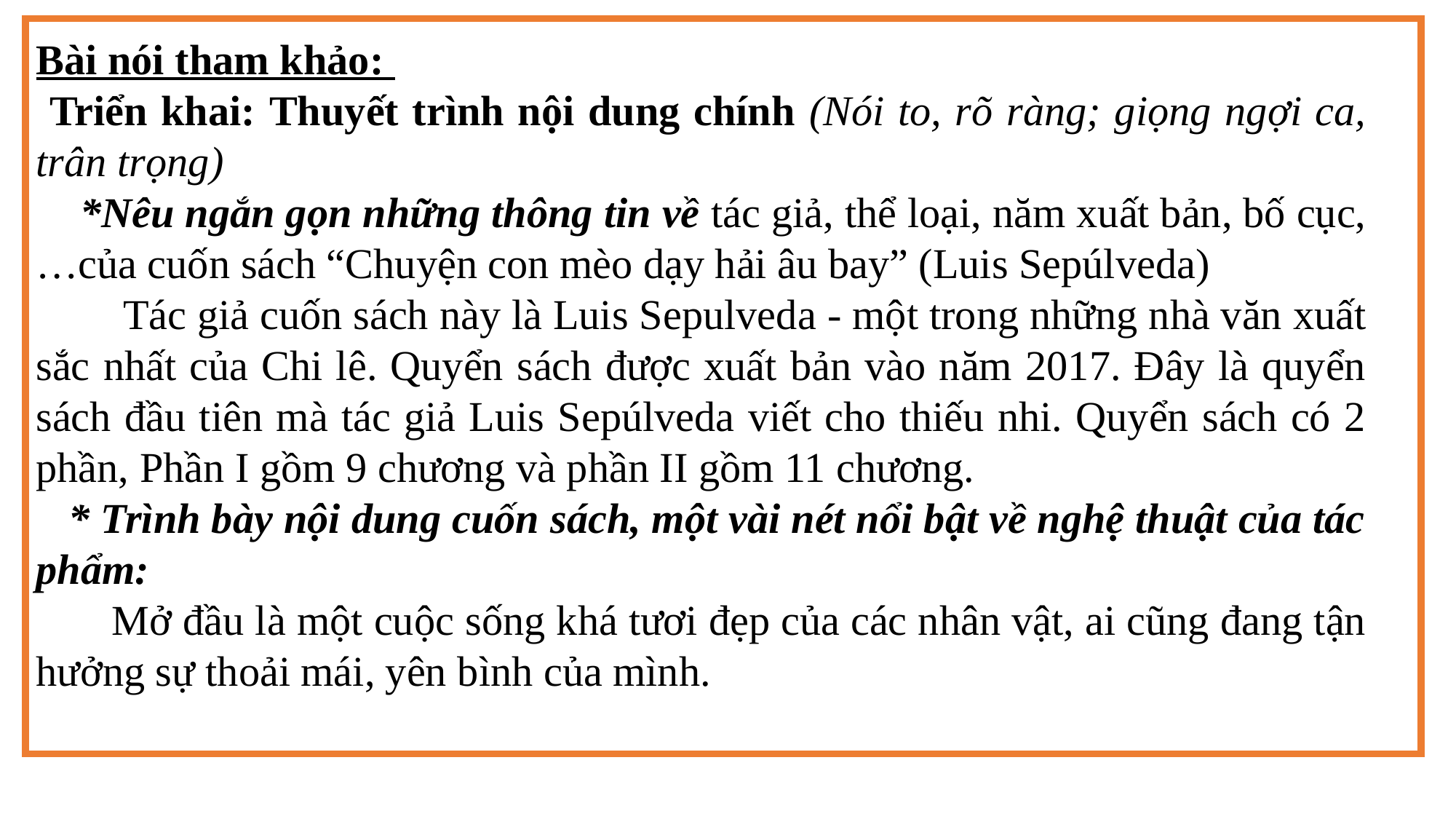

Bài nói tham khảo:
 Triển khai: Thuyết trình nội dung chính (Nói to, rõ ràng; giọng ngợi ca, trân trọng)
    *Nêu ngắn gọn những thông tin về tác giả, thể loại, năm xuất bản, bố cục,…của cuốn sách “Chuyện con mèo dạy hải âu bay” (Luis Sepúlveda)
        Tác giả cuốn sách này là Luis Sepulveda - một trong những nhà văn xuất sắc nhất của Chi lê. Quyển sách được xuất bản vào năm 2017. Đây là quyển sách đầu tiên mà tác giả Luis Sepúlveda viết cho thiếu nhi. Quyển sách có 2 phần, Phần I gồm 9 chương và phần II gồm 11 chương.
   * Trình bày nội dung cuốn sách, một vài nét nổi bật về nghệ thuật của tác phẩm:
       Mở đầu là một cuộc sống khá tươi đẹp của các nhân vật, ai cũng đang tận hưởng sự thoải mái, yên bình của mình.